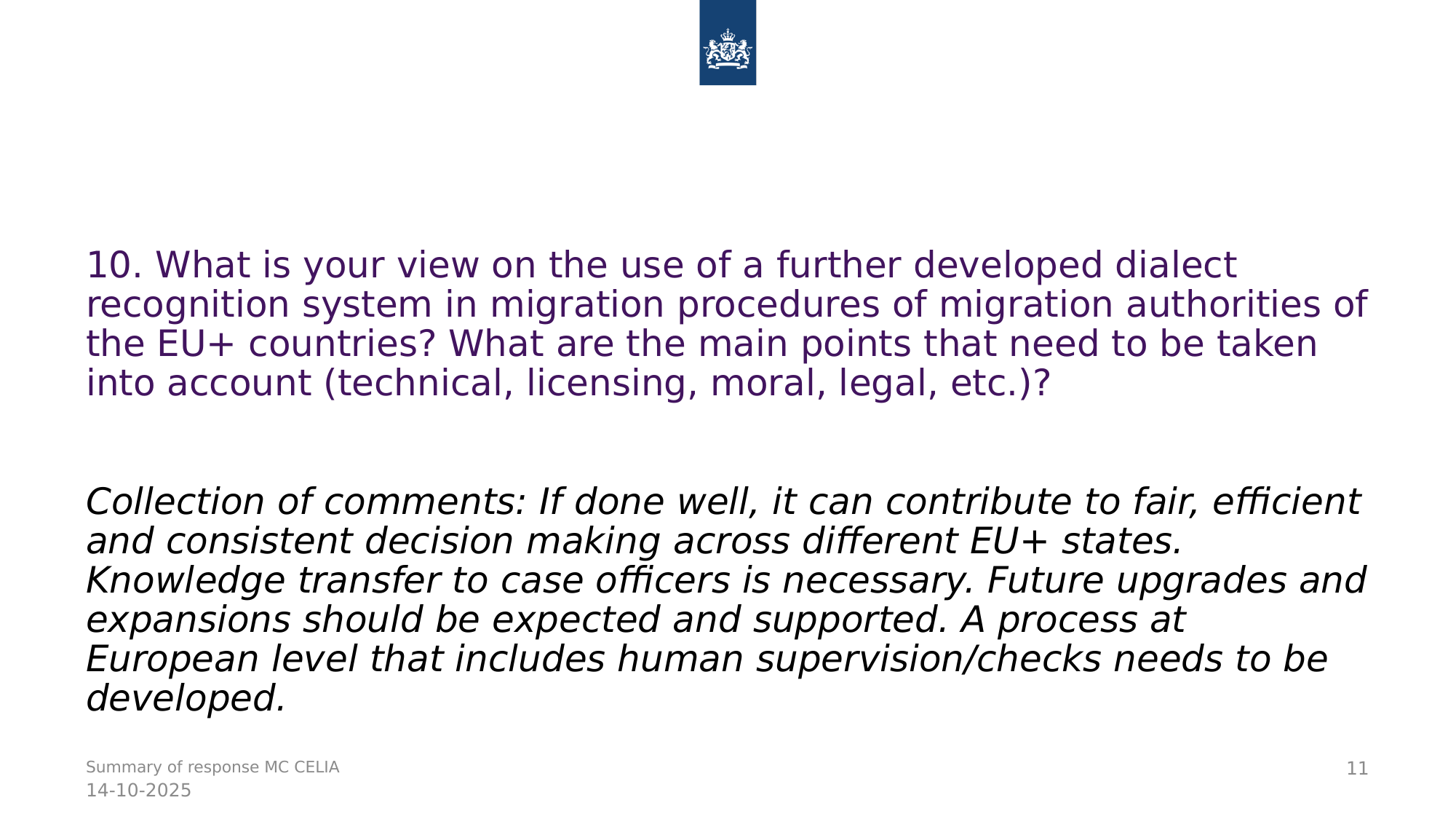

# 10. What is your view on the use of a further developed dialect recognition system in migration procedures of migration authorities of the EU+ countries? What are the main points that need to be taken into account (technical, licensing, moral, legal, etc.)?
Collection of comments: If done well, it can contribute to fair, efficient and consistent decision making across different EU+ states. Knowledge transfer to case officers is necessary. Future upgrades and expansions should be expected and supported. A process at European level that includes human supervision/checks needs to be developed.
11
Summary of response MC CELIA
14-10-2025